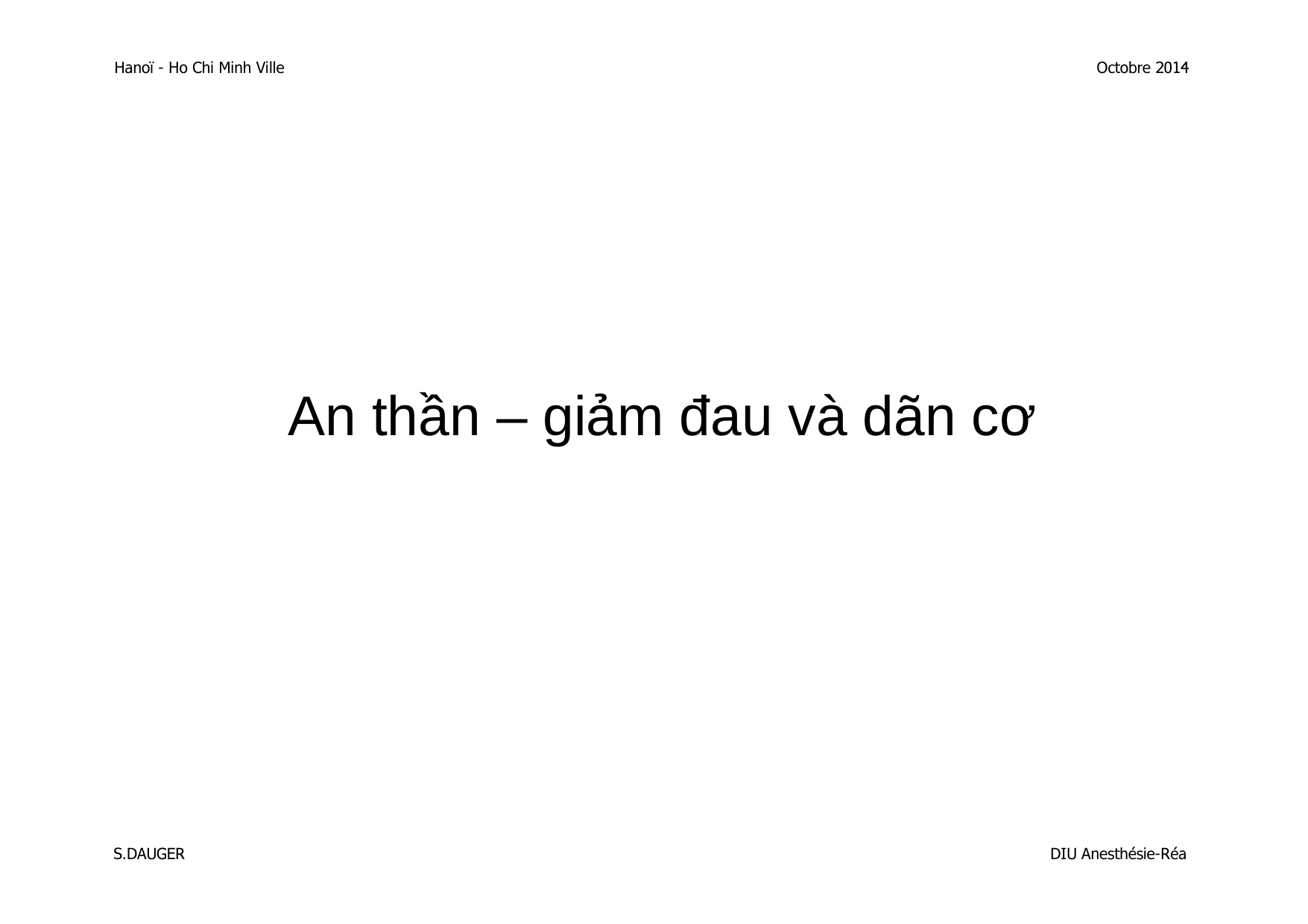

Hanoï - Ho Chi Minh Ville

Octobre 2014

An thần – giảm đau và dãn cơ
S.DAUGER

DIU Anesthésie-Réa